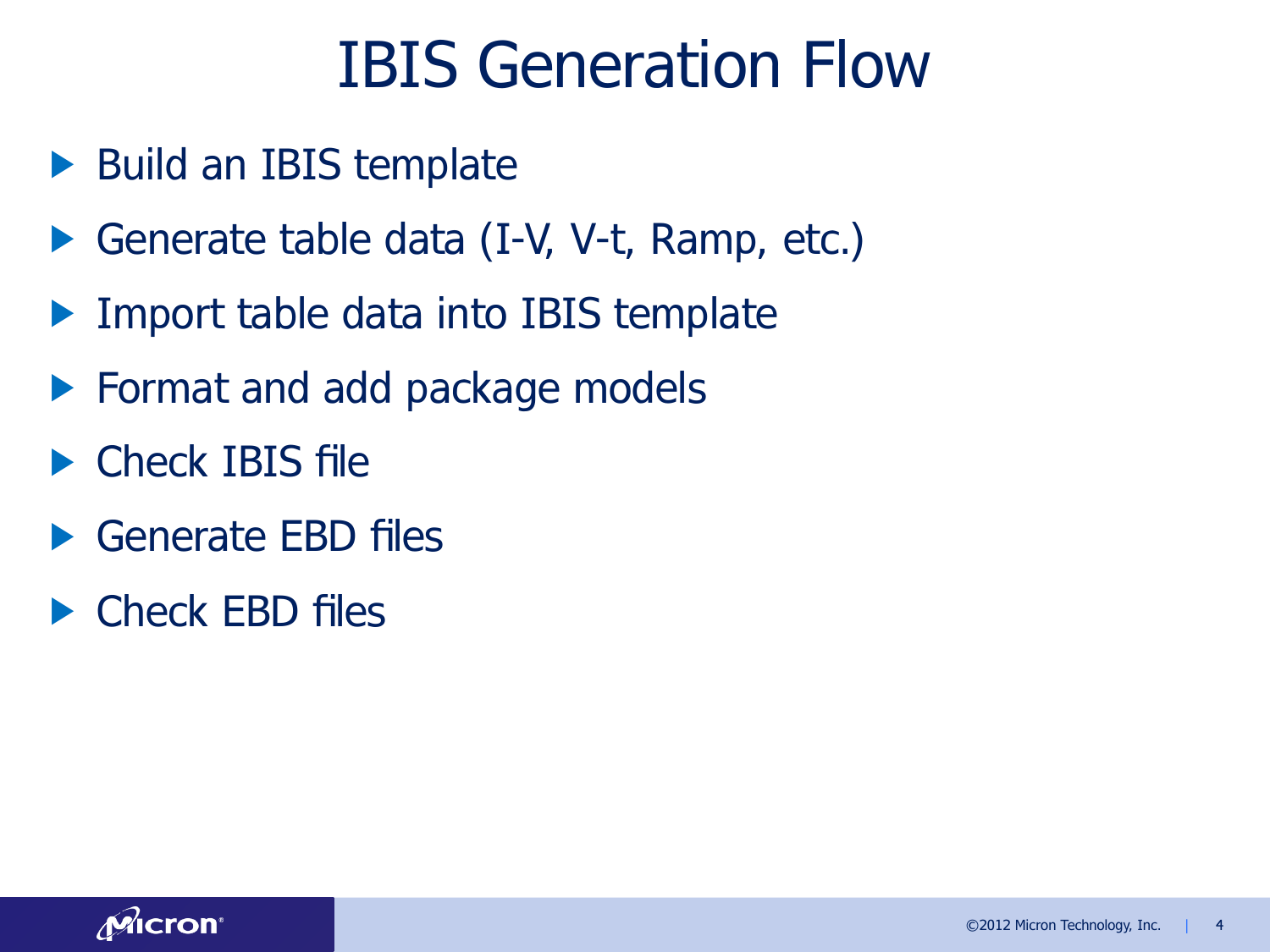

# IBIS Generation Flow
Build an IBIS template
Generate table data (I-V, V-t, Ramp, etc.)
Import table data into IBIS template
Format and add package models
Check IBIS file
Generate EBD files
Check EBD files